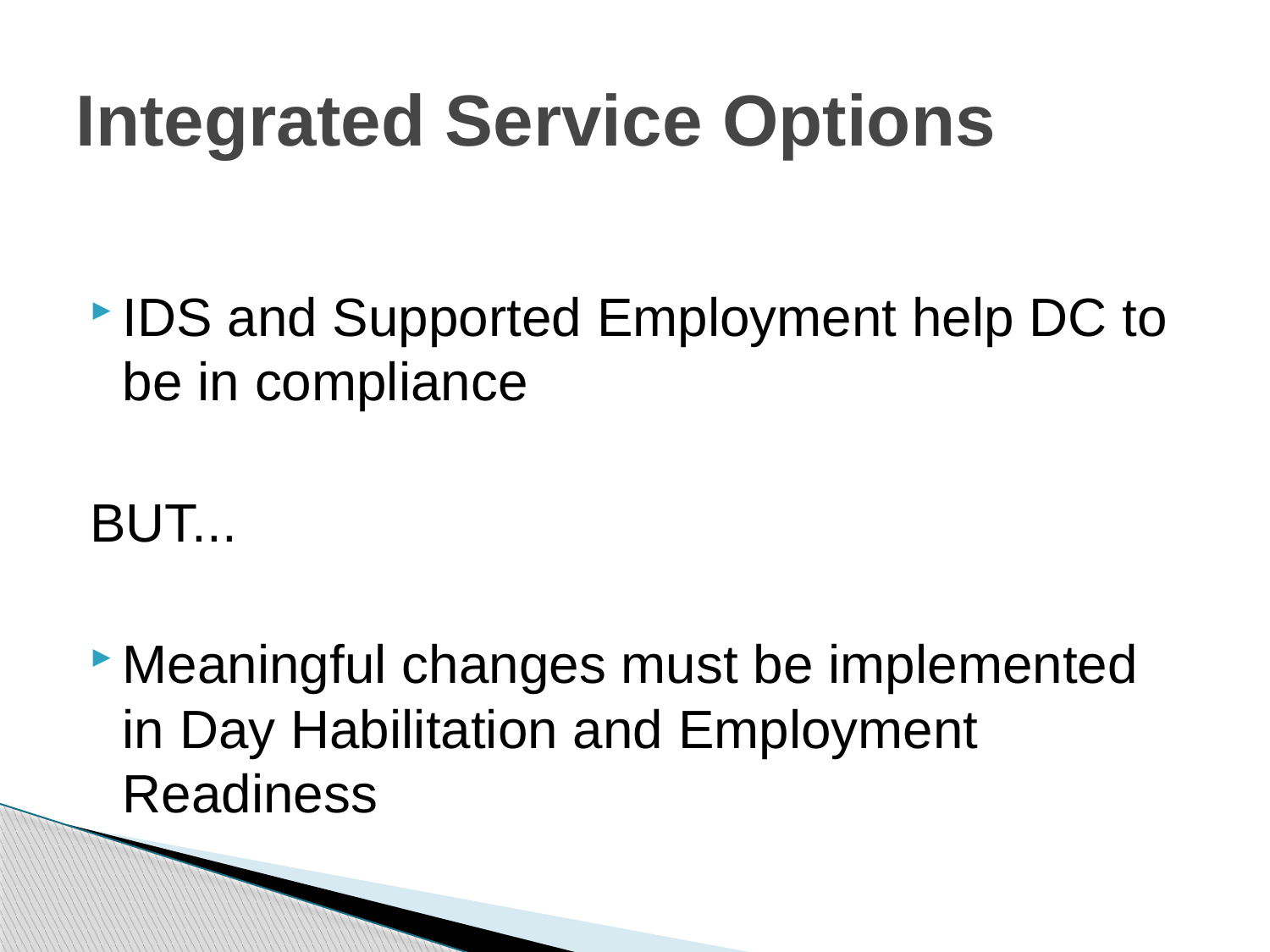

# Integrated Service Options

IDS and Supported Employment help DC to be in compliance

BUT...

Meaningful changes must be implemented in Day Habilitation and Employment Readiness